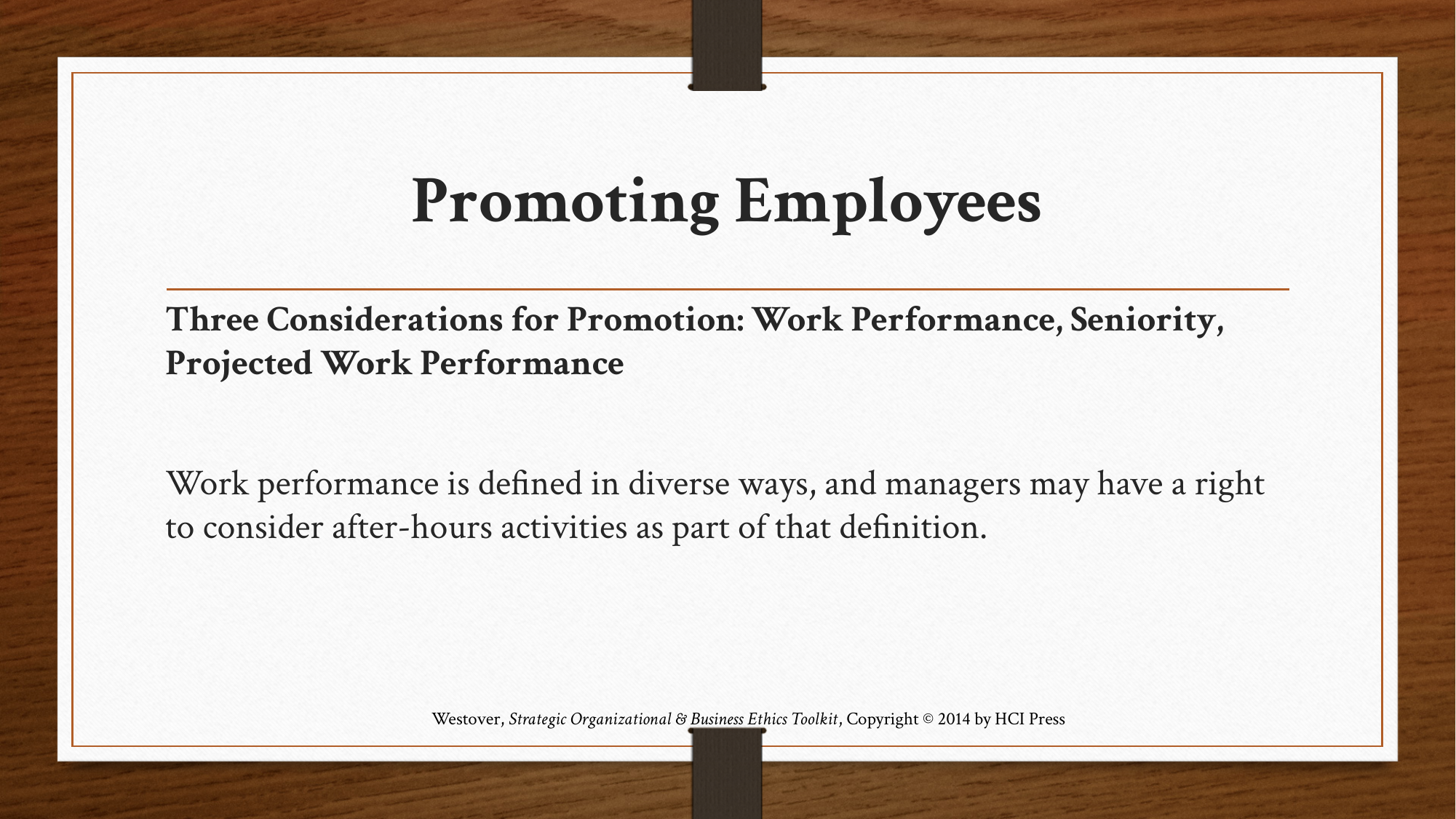

# Promoting Employees
Three Considerations for Promotion: Work Performance, Seniority, Projected Work Performance

Work performance is defined in diverse ways, and managers may have a right to consider after-hours activities as part of that definition.
Westover, Strategic Organizational & Business Ethics Toolkit, Copyright © 2014 by HCI Press